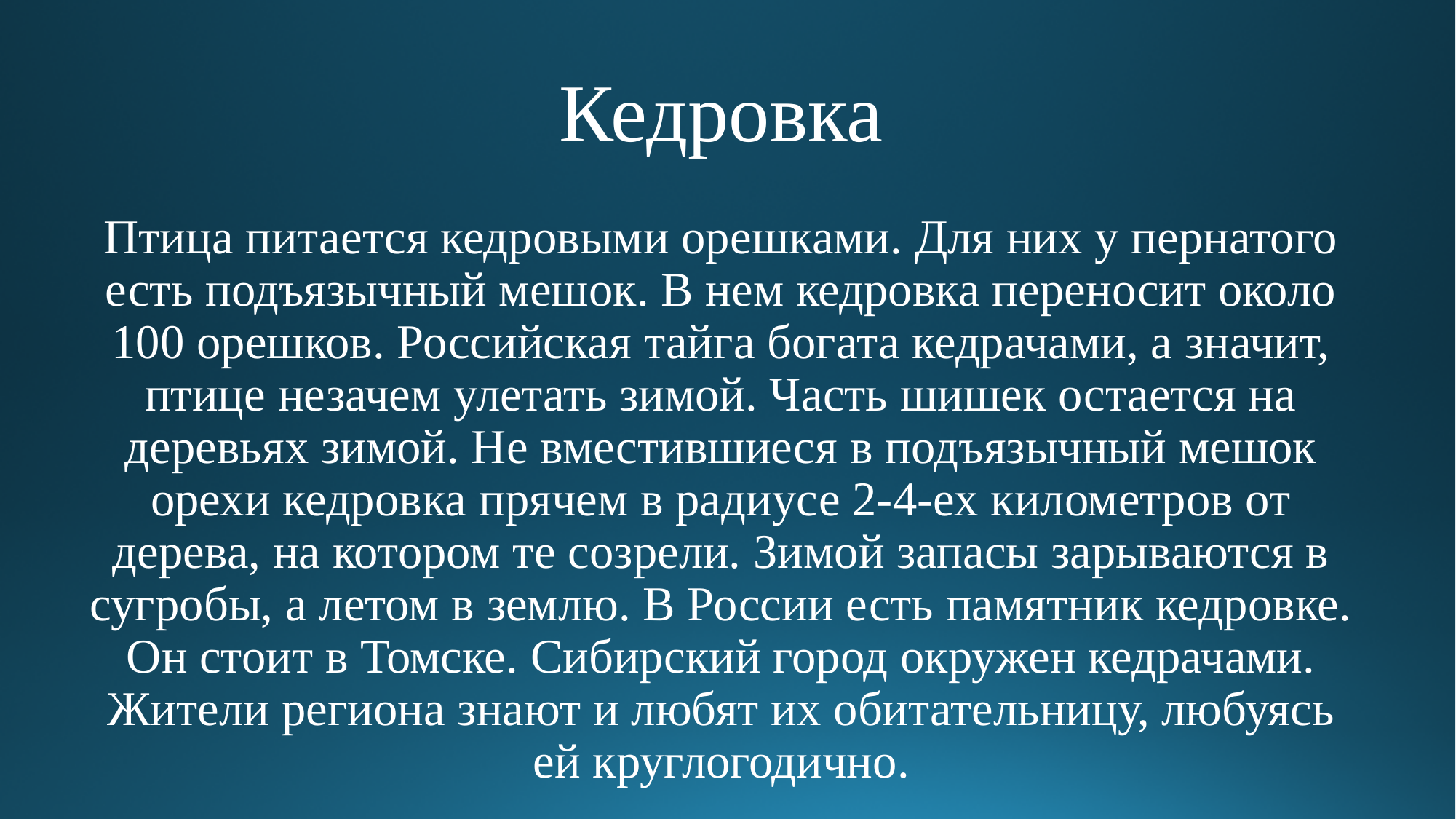

# Кедровка Птица питается кедровыми орешками. Для них у пернатого есть подъязычный мешок. В нем кедровка переносит около 100 орешков. Российская тайга богата кедрачами, а значит, птице незачем улетать зимой. Часть шишек остается на деревьях зимой. Не вместившиеся в подъязычный мешок орехи кедровка прячем в радиусе 2-4-ех километров от дерева, на котором те созрели. Зимой запасы зарываются в сугробы, а летом в землю. В России есть памятник кедровке. Он стоит в Томске. Сибирский город окружен кедрачами. Жители региона знают и любят их обитательницу, любуясь ей круглогодично.